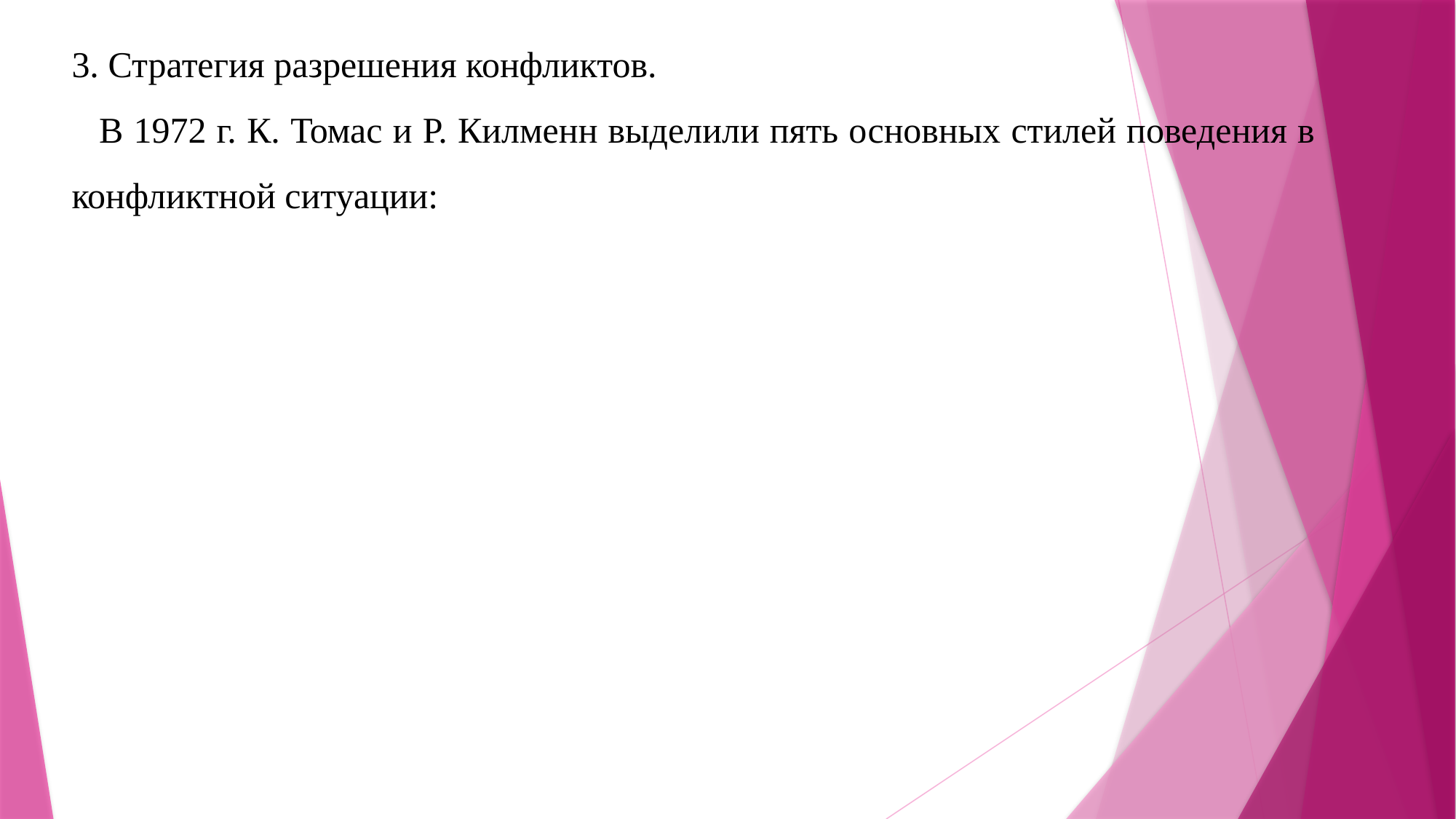

3. Стратегия разрешения конфликтов.
В 1972 г. К. Томас и Р. Килменн выделили пять основных стилей поведения в конфликтной ситуации: